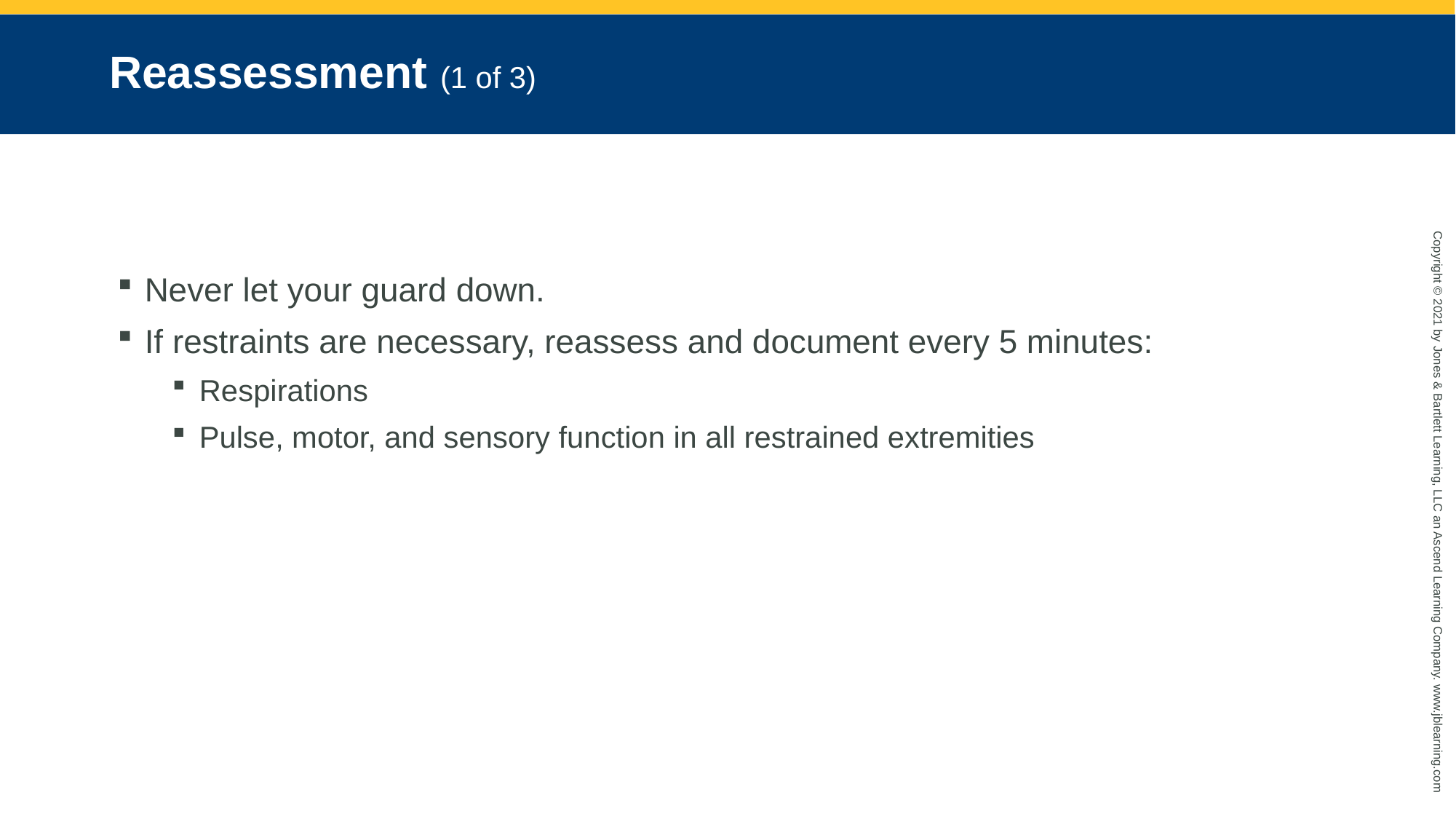

# Reassessment (1 of 3)
Never let your guard down.
If restraints are necessary, reassess and document every 5 minutes:
Respirations
Pulse, motor, and sensory function in all restrained extremities